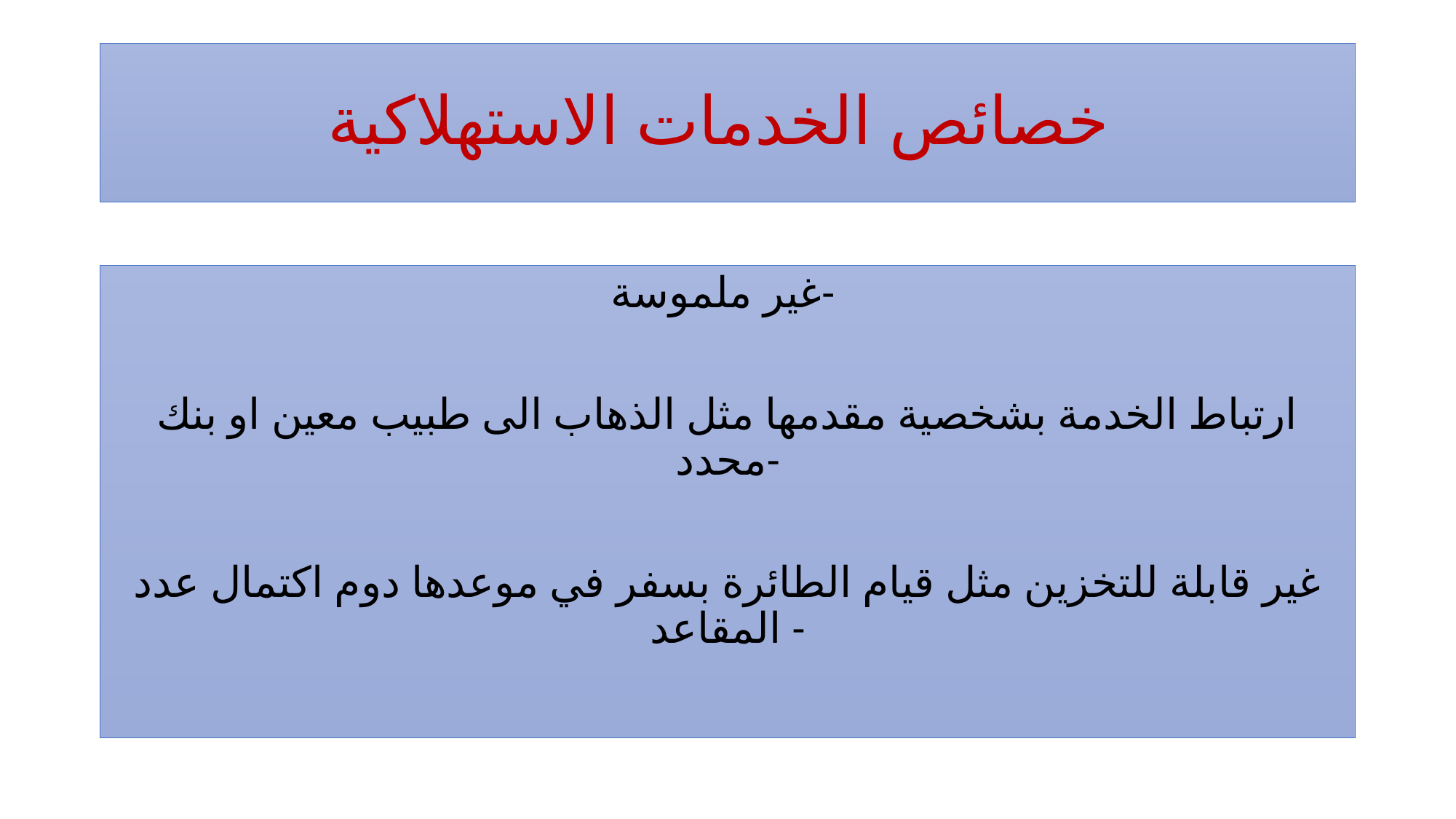

# خصائص الخدمات الاستهلاكية
غير ملموسة-

ارتباط الخدمة بشخصية مقدمها مثل الذهاب الى طبيب معين او بنك محدد-

غير قابلة للتخزين مثل قيام الطائرة بسفر في موعدها دوم اكتمال عدد المقاعد -